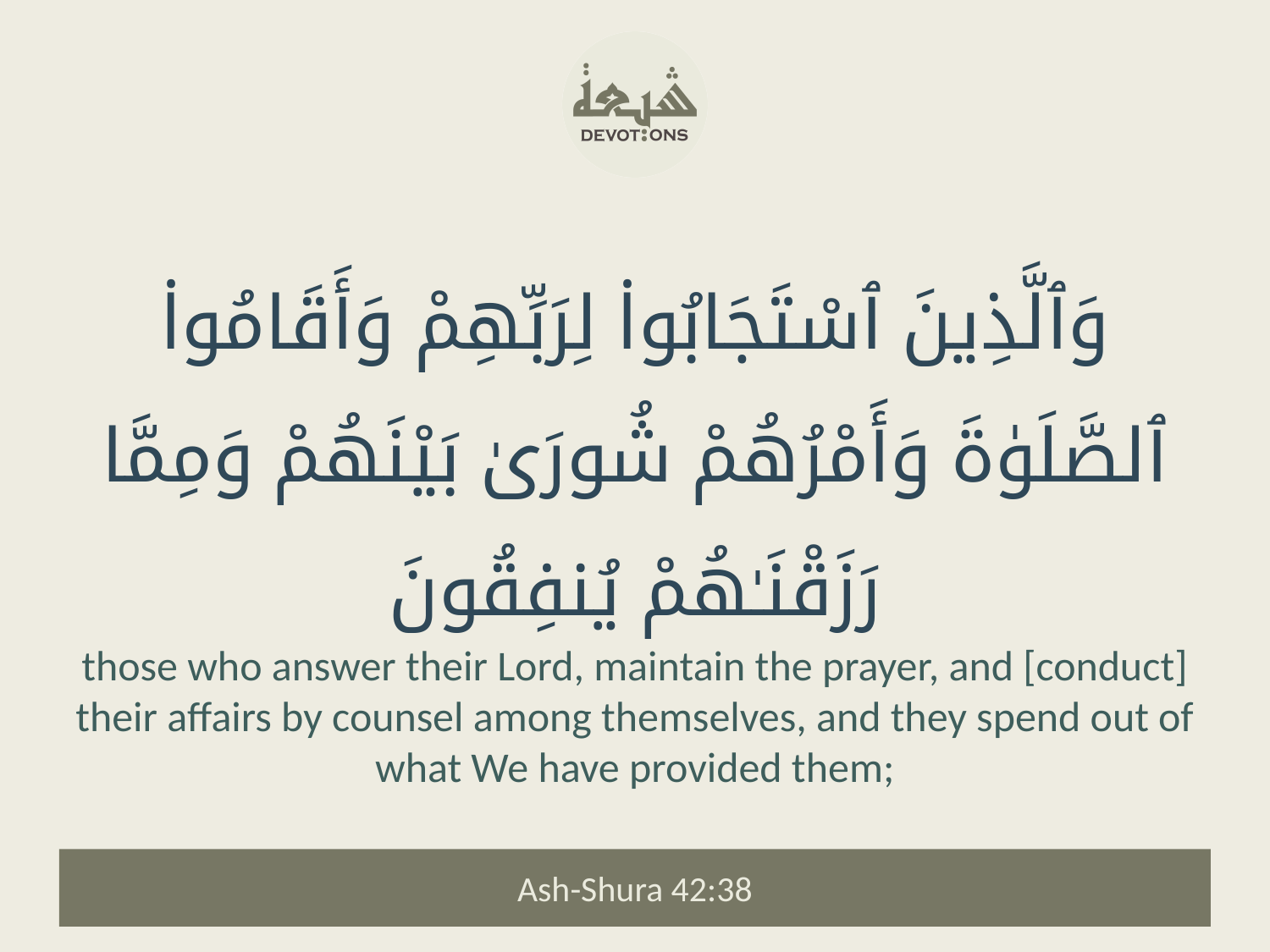

وَٱلَّذِينَ ٱسْتَجَابُوا۟ لِرَبِّهِمْ وَأَقَامُوا۟ ٱلصَّلَوٰةَ وَأَمْرُهُمْ شُورَىٰ بَيْنَهُمْ وَمِمَّا رَزَقْنَـٰهُمْ يُنفِقُونَ
those who answer their Lord, maintain the prayer, and [conduct] their affairs by counsel among themselves, and they spend out of what We have provided them;
Ash-Shura 42:38